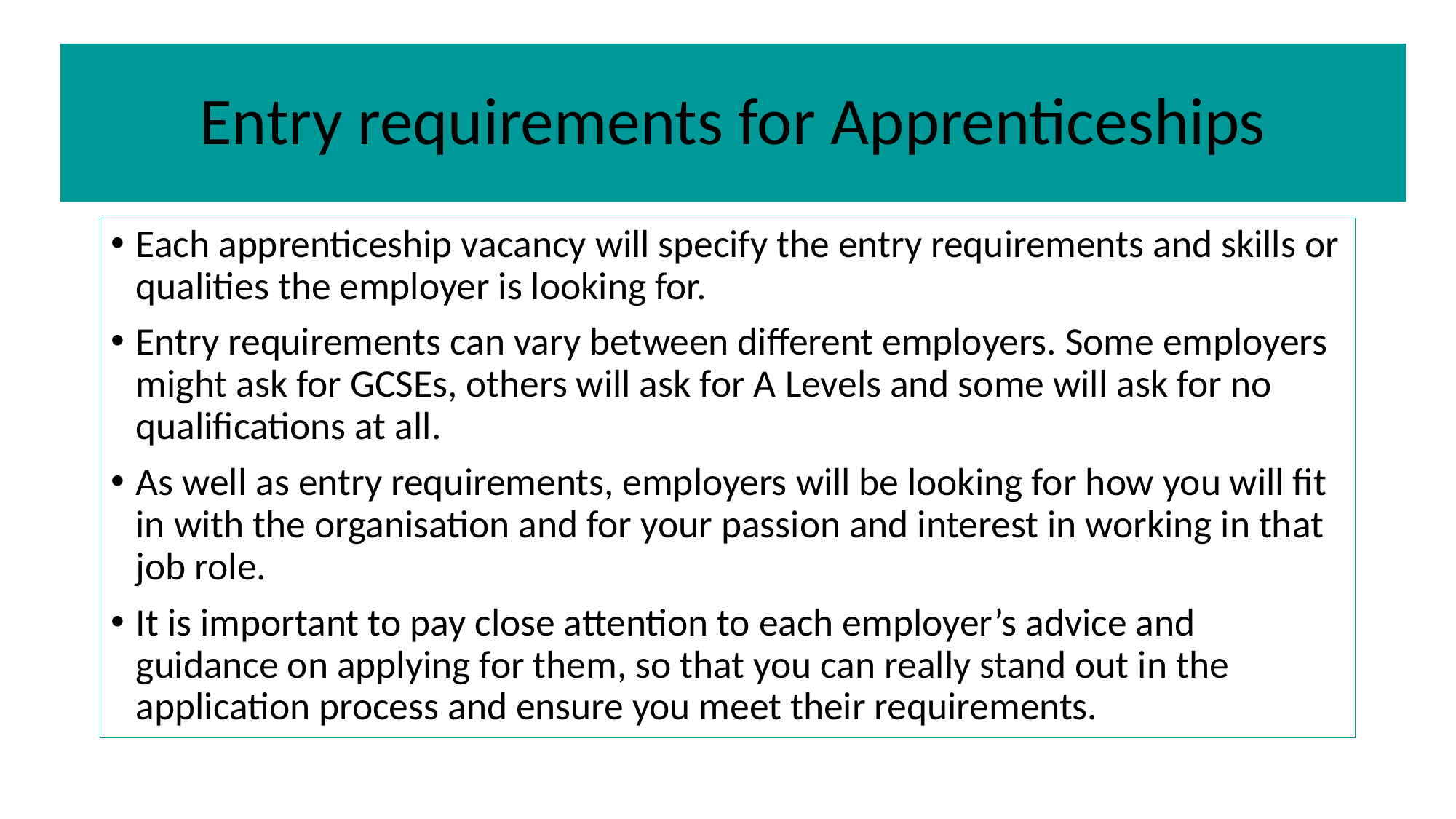

# Entry requirements for Apprenticeships
Each apprenticeship vacancy will specify the entry requirements and skills or qualities the employer is looking for.
Entry requirements can vary between different employers. Some employers might ask for GCSEs, others will ask for A Levels and some will ask for no qualifications at all.
As well as entry requirements, employers will be looking for how you will fit in with the organisation and for your passion and interest in working in that job role.
It is important to pay close attention to each employer’s advice and guidance on applying for them, so that you can really stand out in the application process and ensure you meet their requirements.